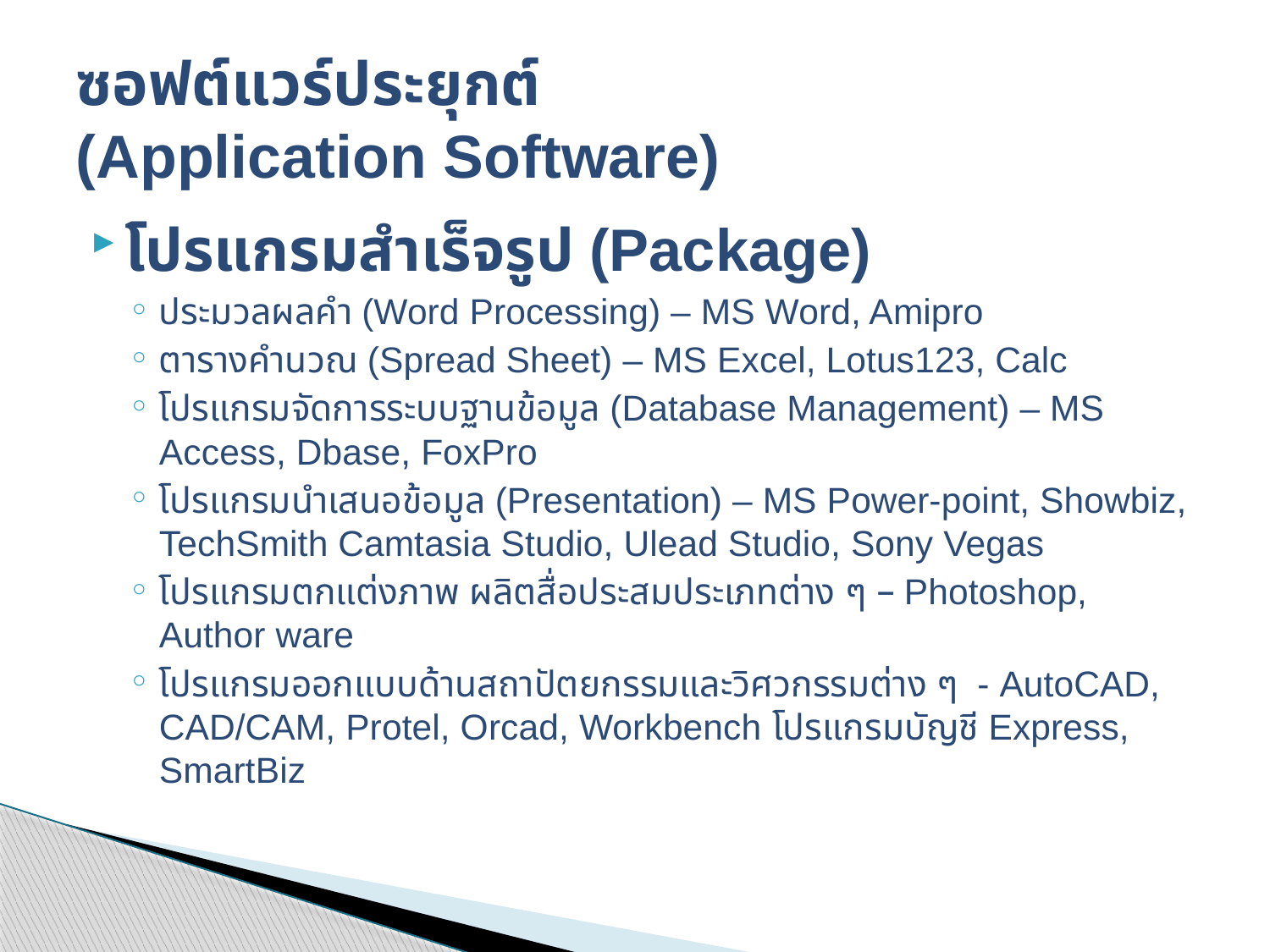

# ซอฟต์แวร์ประยุกต์ (Application Software)
โปรแกรมสำเร็จรูป (Package)
ประมวลผลคำ (Word Processing) – MS Word, Amipro
ตารางคำนวณ (Spread Sheet) – MS Excel, Lotus123, Calc
โปรแกรมจัดการระบบฐานข้อมูล (Database Management) – MS Access, Dbase, FoxPro
โปรแกรมนำเสนอข้อมูล (Presentation) – MS Power-point, Showbiz, TechSmith Camtasia Studio, Ulead Studio, Sony Vegas
โปรแกรมตกแต่งภาพ ผลิตสื่อประสมประเภทต่าง ๆ – Photoshop, Author ware
โปรแกรมออกแบบด้านสถาปัตยกรรมและวิศวกรรมต่าง ๆ  - AutoCAD, CAD/CAM, Protel, Orcad, Workbench โปรแกรมบัญชี Express, SmartBiz